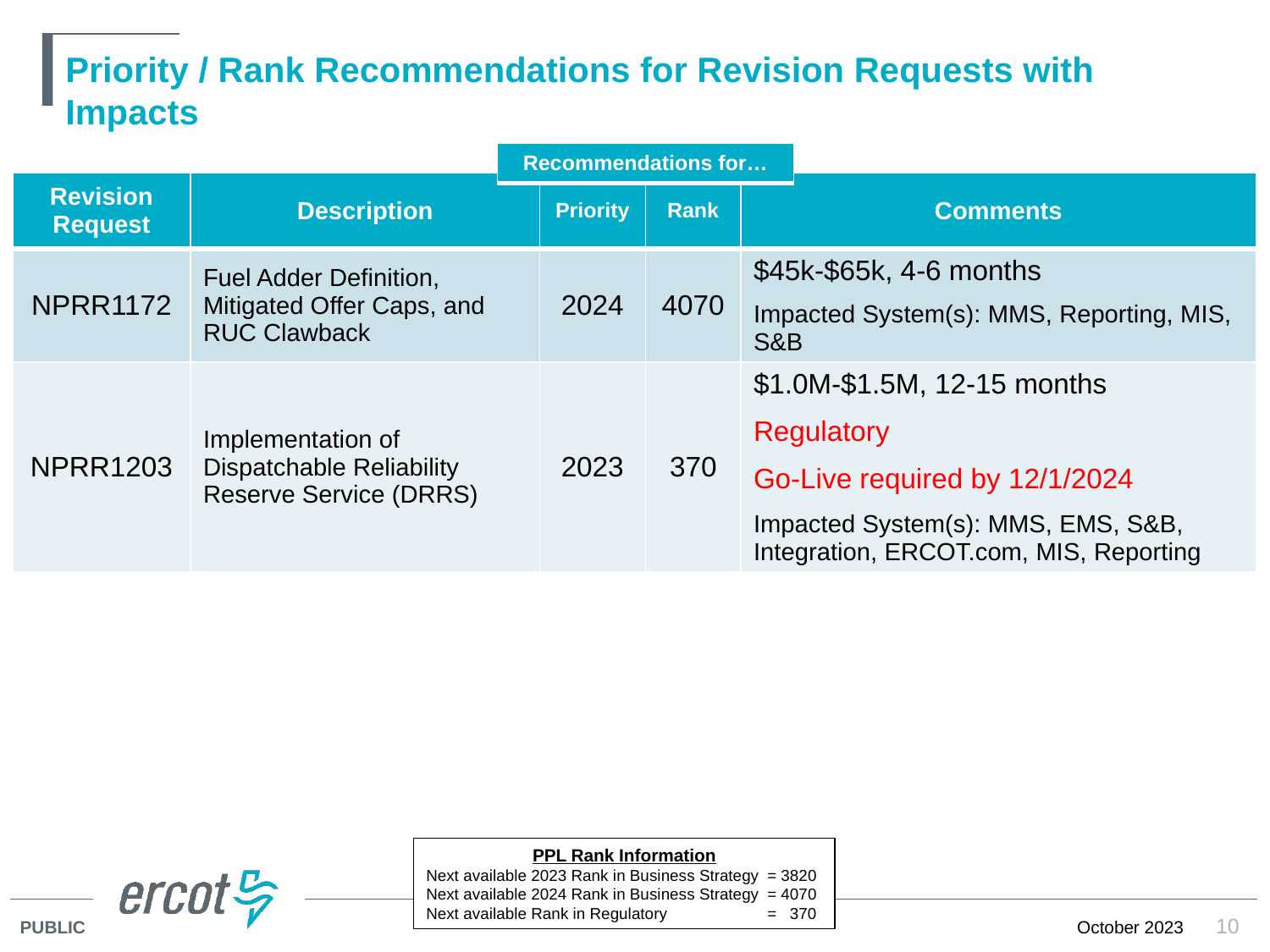

# Priority / Rank Recommendations for Revision Requests with Impacts
| Recommendations for… |
| --- |
| Revision Request | Description | Priority | Rank | Comments |
| --- | --- | --- | --- | --- |
| NPRR1172 | Fuel Adder Definition, Mitigated Offer Caps, and RUC Clawback | 2024 | 4070 | $45k-$65k, 4-6 months Impacted System(s): MMS, Reporting, MIS, S&B |
| NPRR1203 | Implementation of Dispatchable Reliability Reserve Service (DRRS) | 2023 | 370 | $1.0M-$1.5M, 12-15 months Regulatory Go-Live required by 12/1/2024 Impacted System(s): MMS, EMS, S&B, Integration, ERCOT.com, MIS, Reporting |
PPL Rank Information
Next available 2023 Rank in Business Strategy 	= 3820
Next available 2024 Rank in Business Strategy 	= 4070
Next available Rank in Regulatory	=   370
10